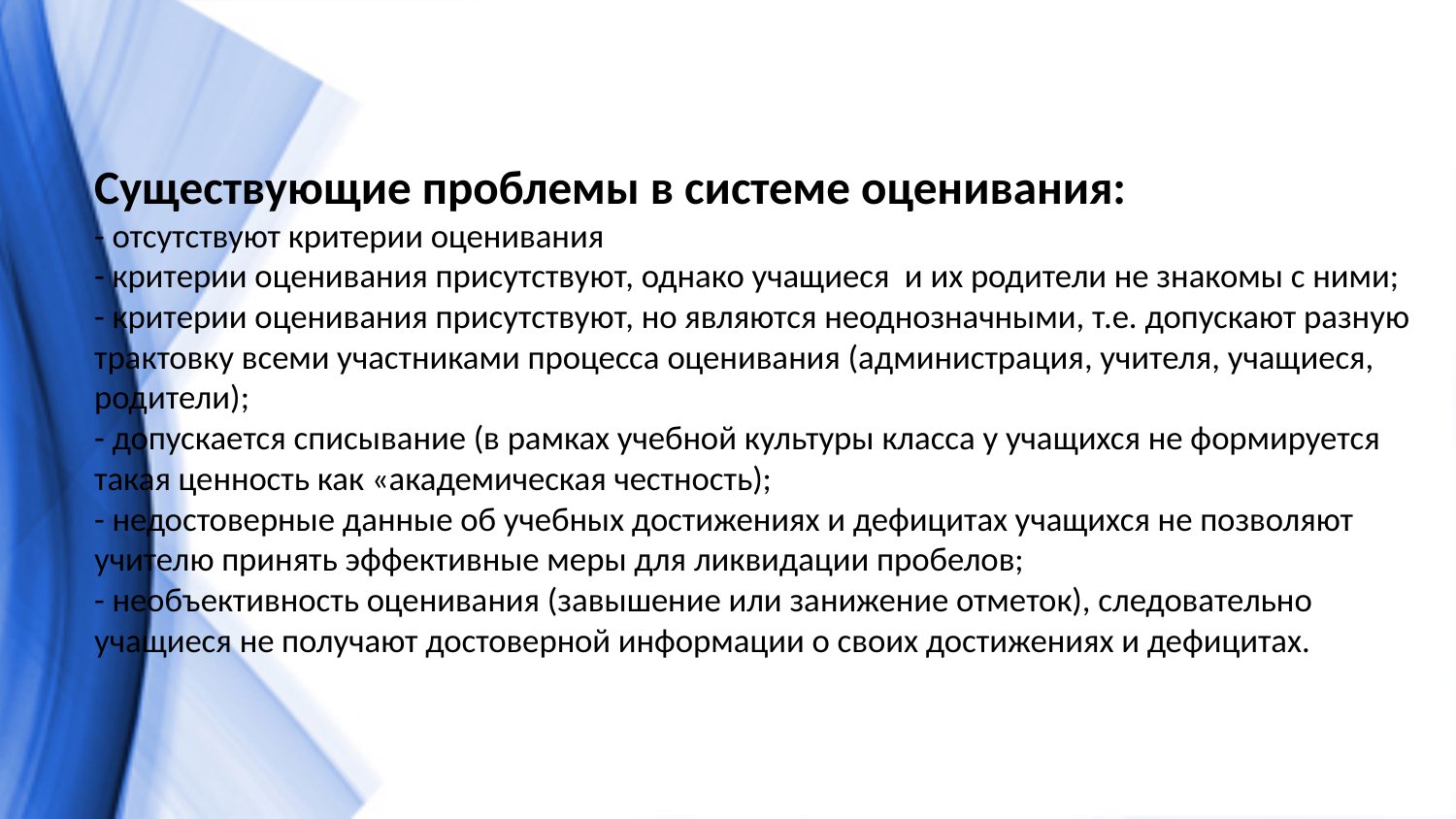

# Существующие проблемы в системе оценивания: - отсутствуют критерии оценивания - критерии оценивания присутствуют, однако учащиеся  и их родители не знакомы с ними; - критерии оценивания присутствуют, но являются неоднозначными, т.е. допускают разную трактовку всеми участниками процесса оценивания (администрация, учителя, учащиеся, родители); - допускается списывание (в рамках учебной культуры класса у учащихся не формируется такая ценность как «академическая честность); - недостоверные данные об учебных достижениях и дефицитах учащихся не позволяют учителю принять эффективные меры для ликвидации пробелов; - необъективность оценивания (завышение или занижение отметок), следовательно учащиеся не получают достоверной информации о своих достижениях и дефицитах.